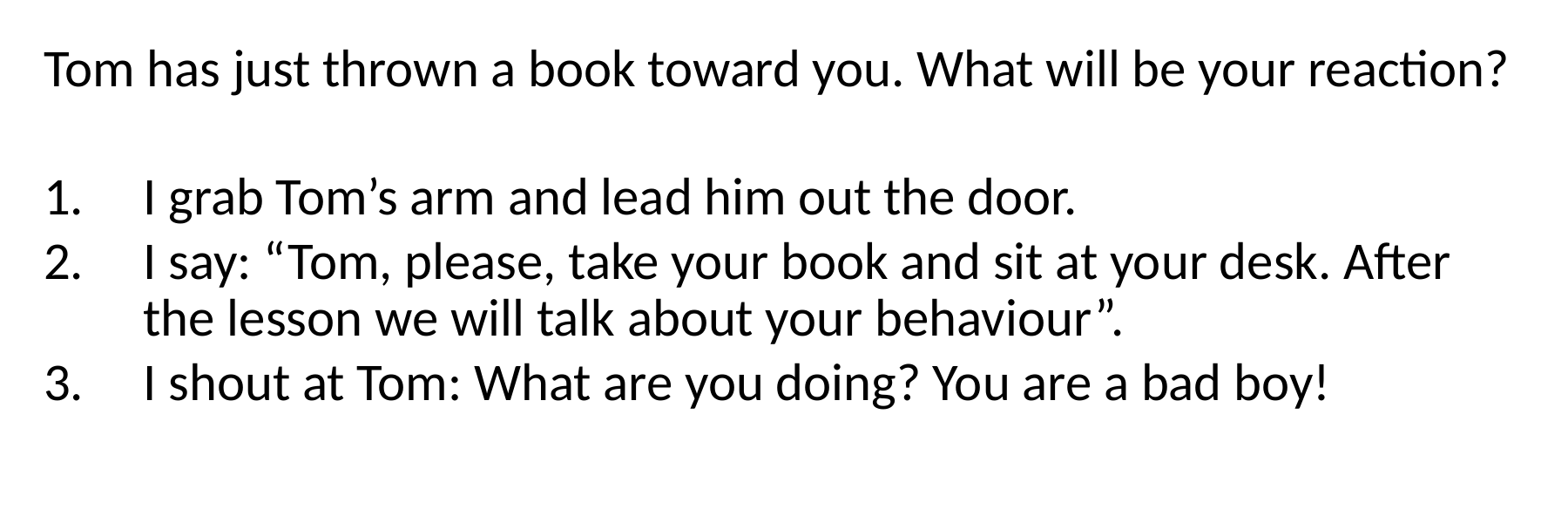

Tom has just thrown a book toward you. What will be your reaction?

I grab Tom’s arm and lead him out the door.
I say: “Tom, please, take your book and sit at your desk. After the lesson we will talk about your behaviour”.
I shout at Tom: What are you doing? You are a bad boy!